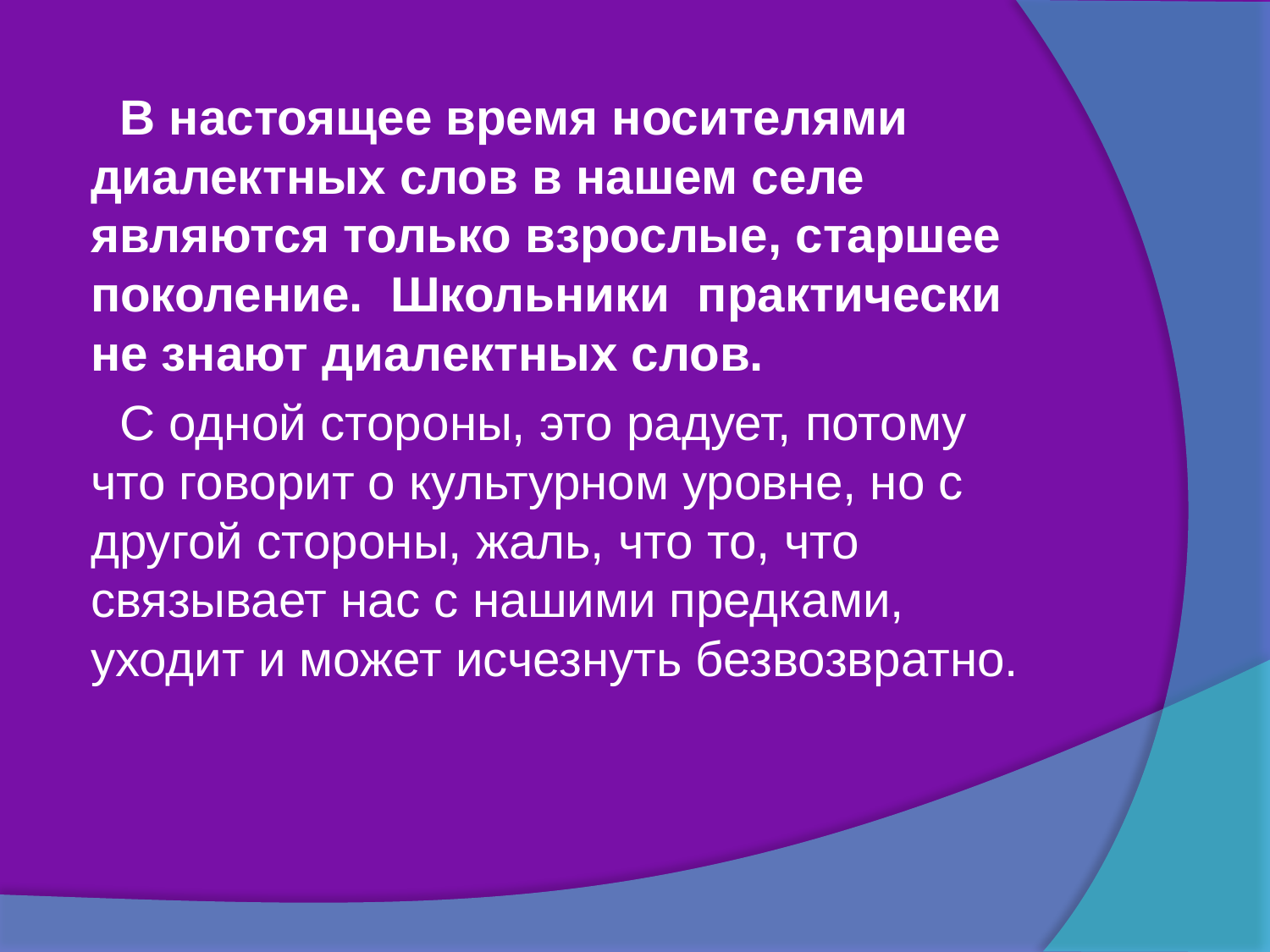

В настоящее время носителями диалектных слов в нашем селе являются только взрослые, старшее поколение.  Школьники  практически не знают диалектных слов.
      С одной стороны, это радует, потому что говорит о культурном уровне, но с другой стороны, жаль, что то, что связывает нас с нашими предками, уходит и может исчезнуть безвозвратно.